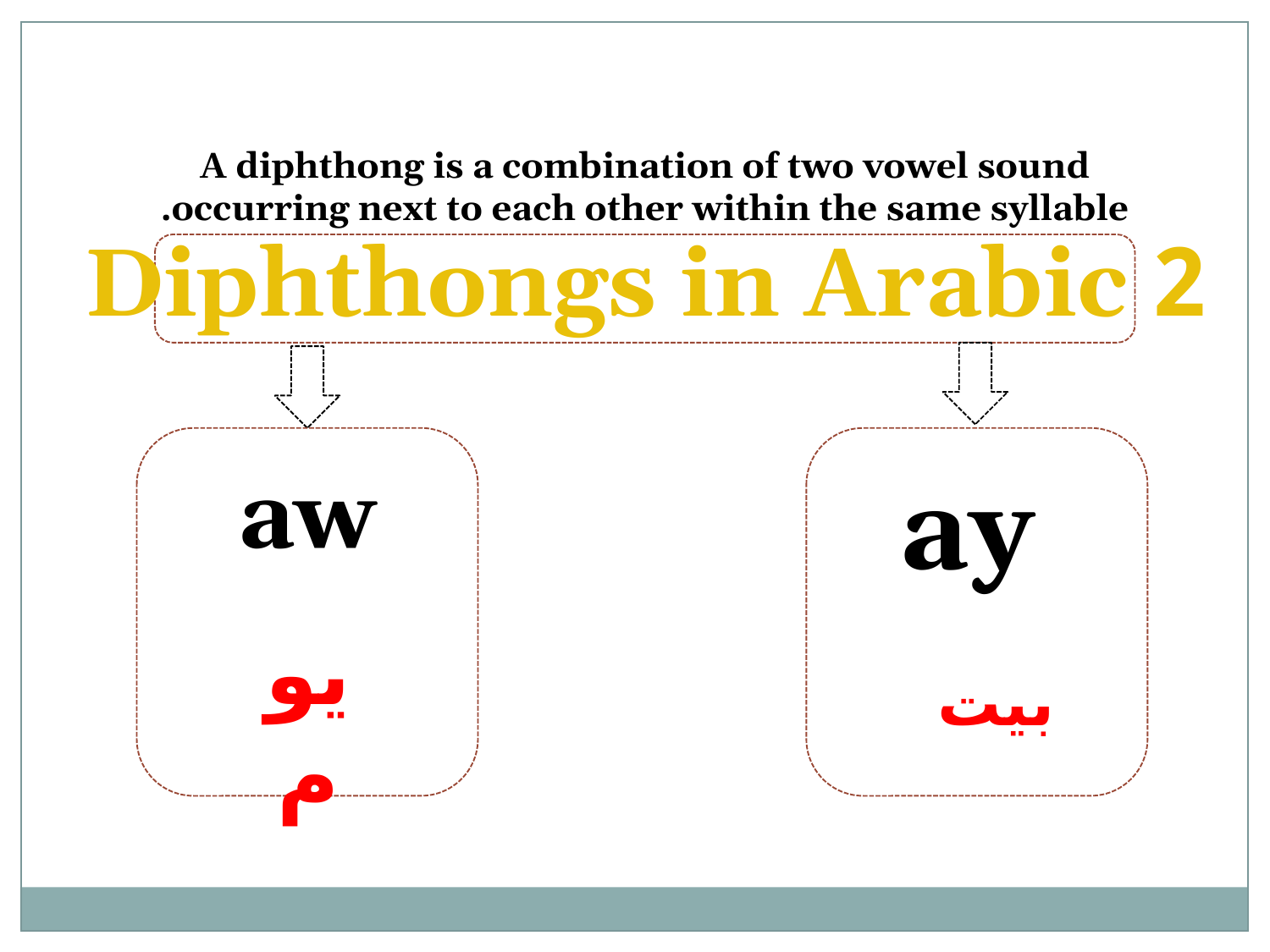

A diphthong is a combination of two vowel sound occurring next to each other within the same syllable.
2 Diphthongs in Arabic

aw
ay
يوم
بيت